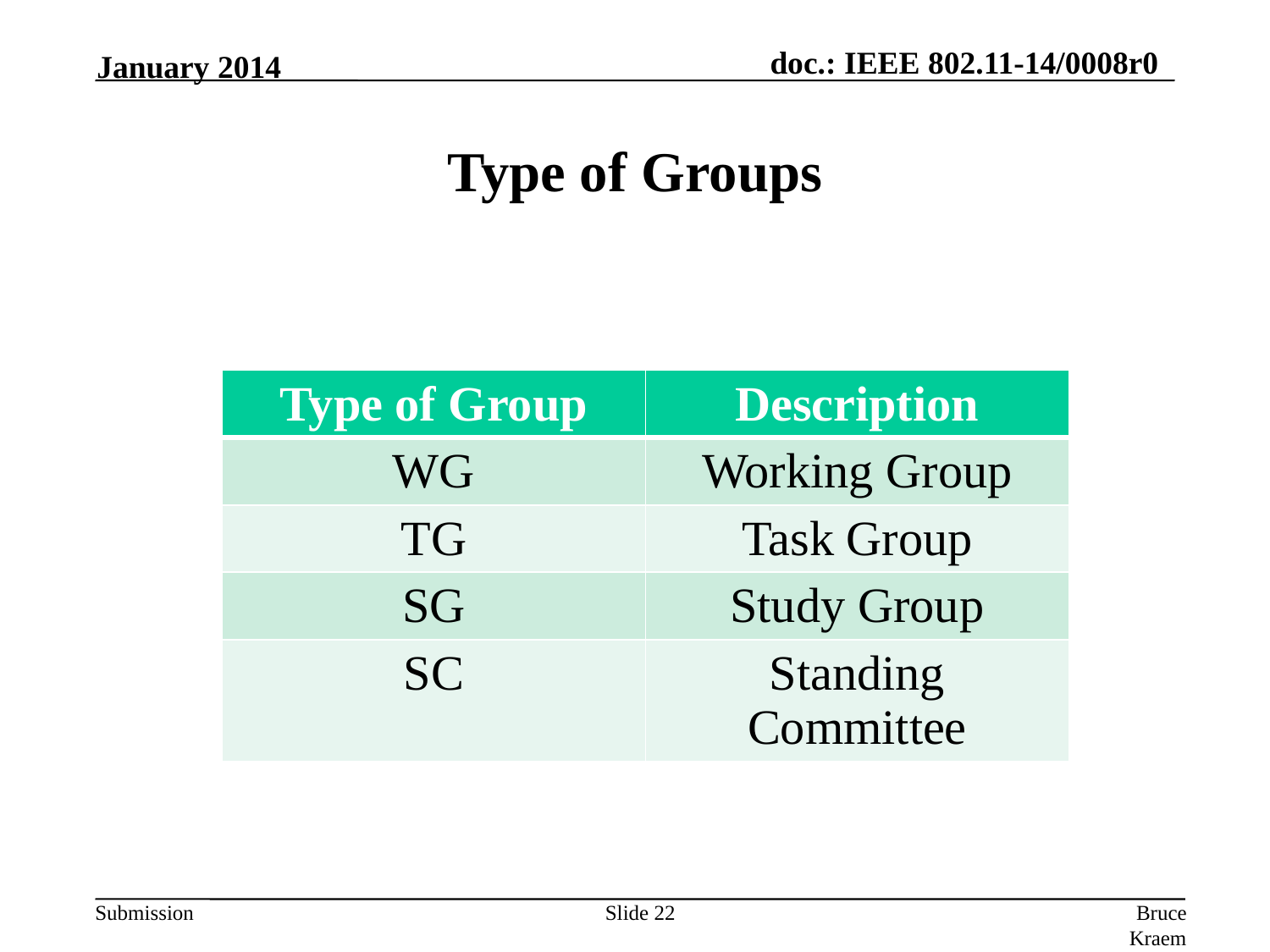

January 2014
# Type of Groups
| Type of Group | Description |
| --- | --- |
| WG | Working Group |
| TG | Task Group |
| SG | Study Group |
| SC | Standing Committee |
Slide 22
Bruce Kraemer, Marvell